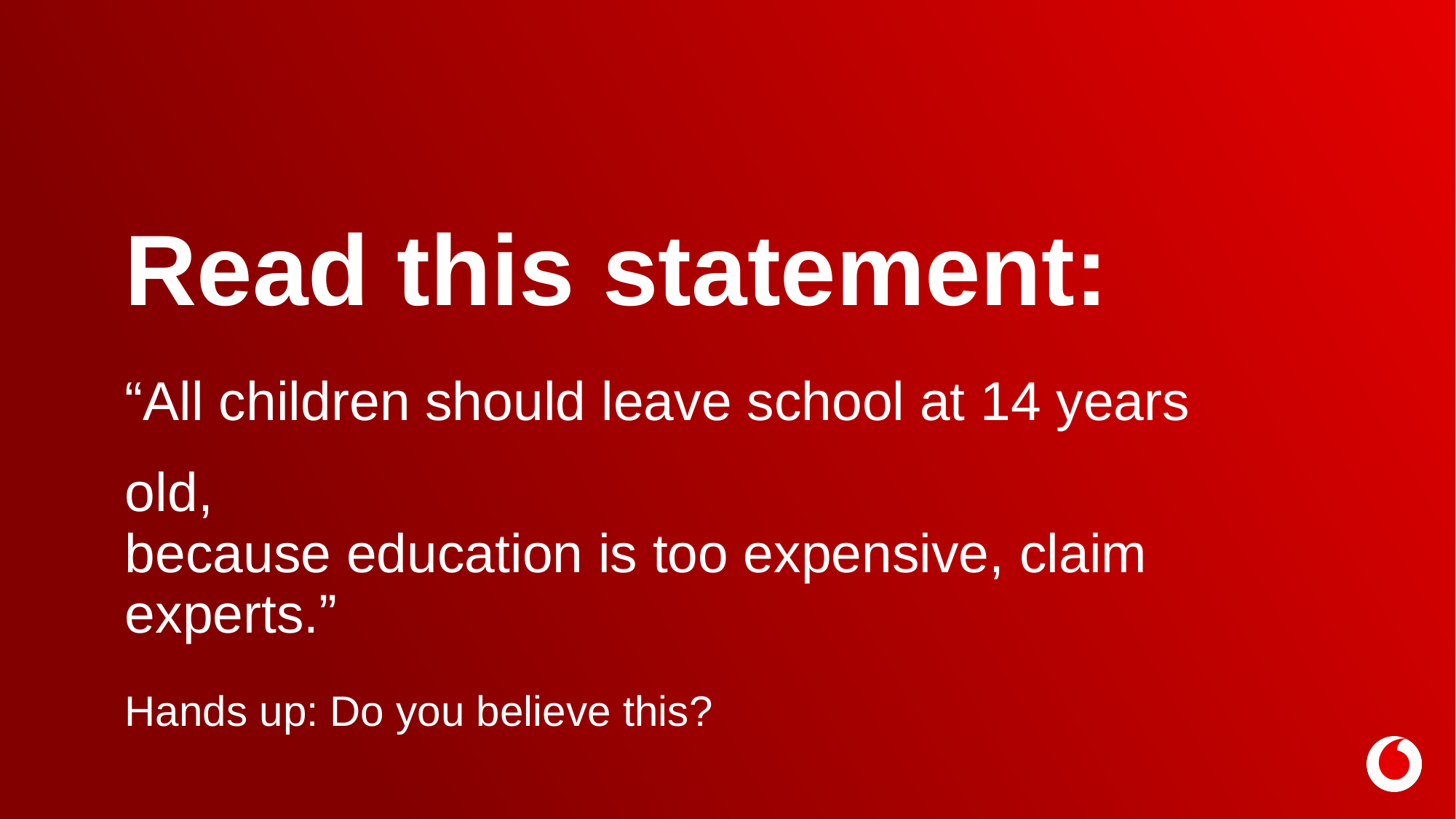

Read this statement:
“All children should leave school at 14 years old,
because education is too expensive, claim experts.”
Hands up: Do you believe this?